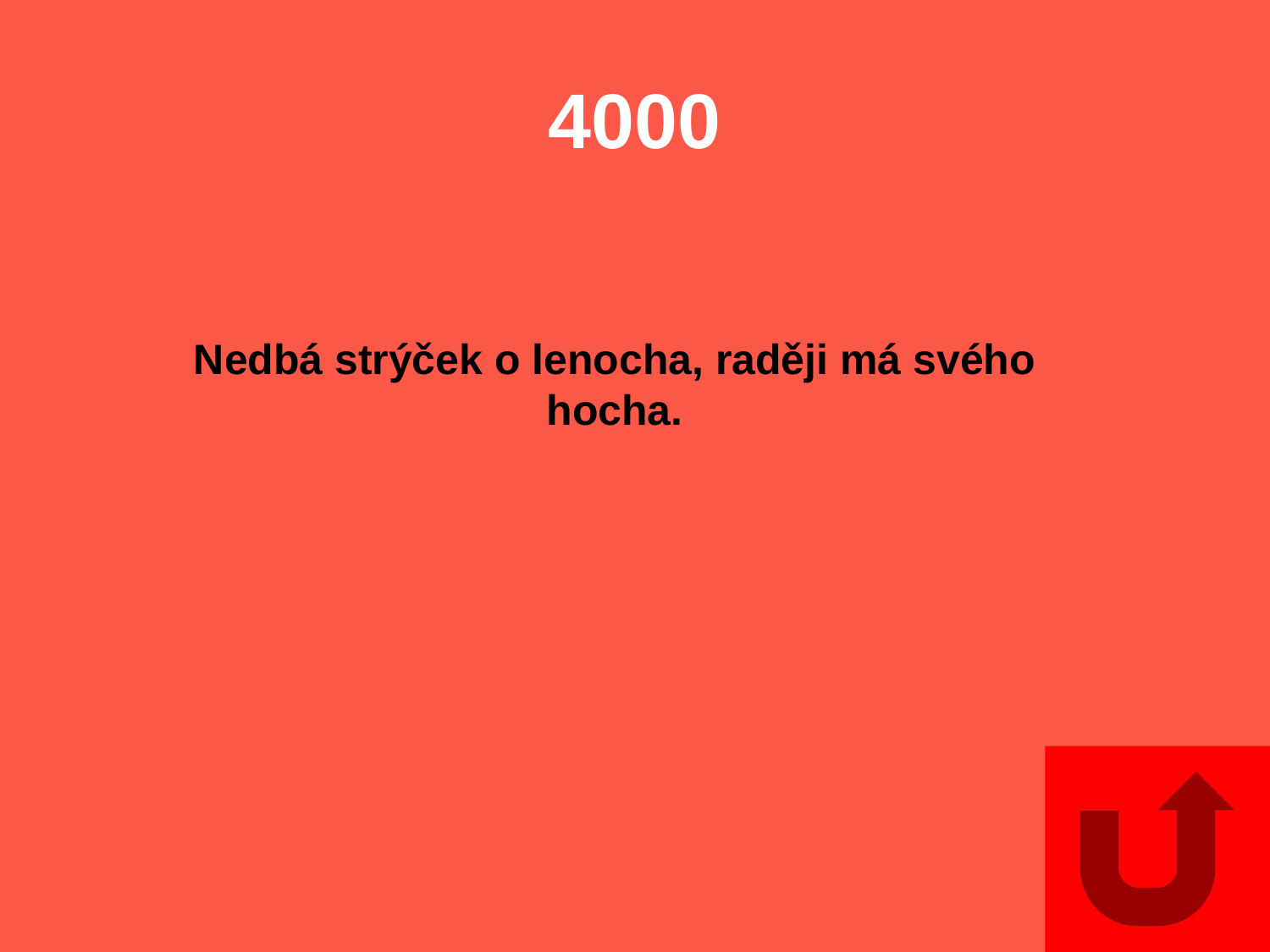

# 4000
Nedbá strýček o lenocha, raději má svého hocha.